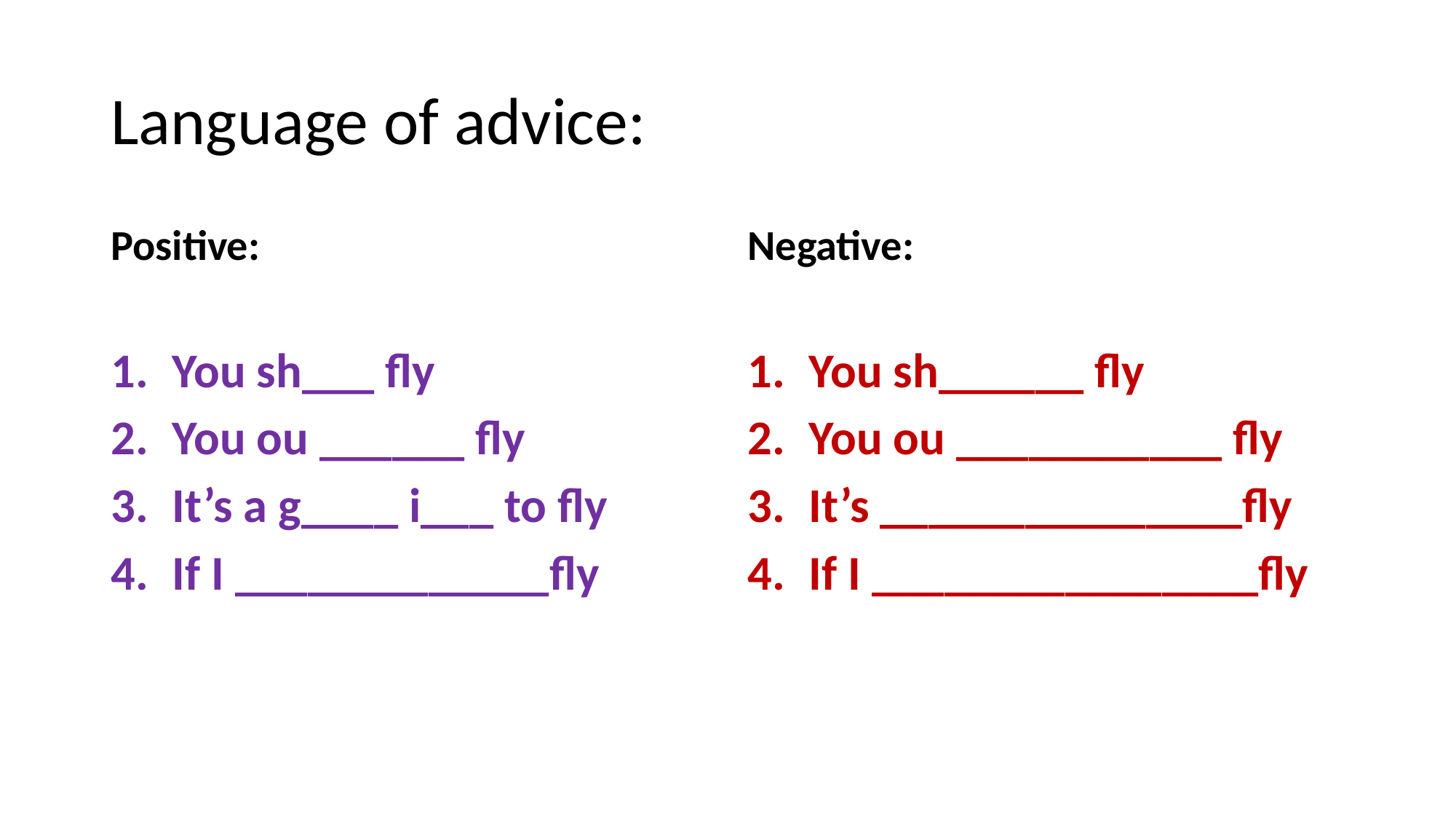

# Language of advice:
Positive:

You sh___ fly
You ou ______ fly
It’s a g____ i___ to fly
If I _____________fly
Negative:

You sh______ fly
You ou ___________ fly
It’s _______________fly
If I ________________fly